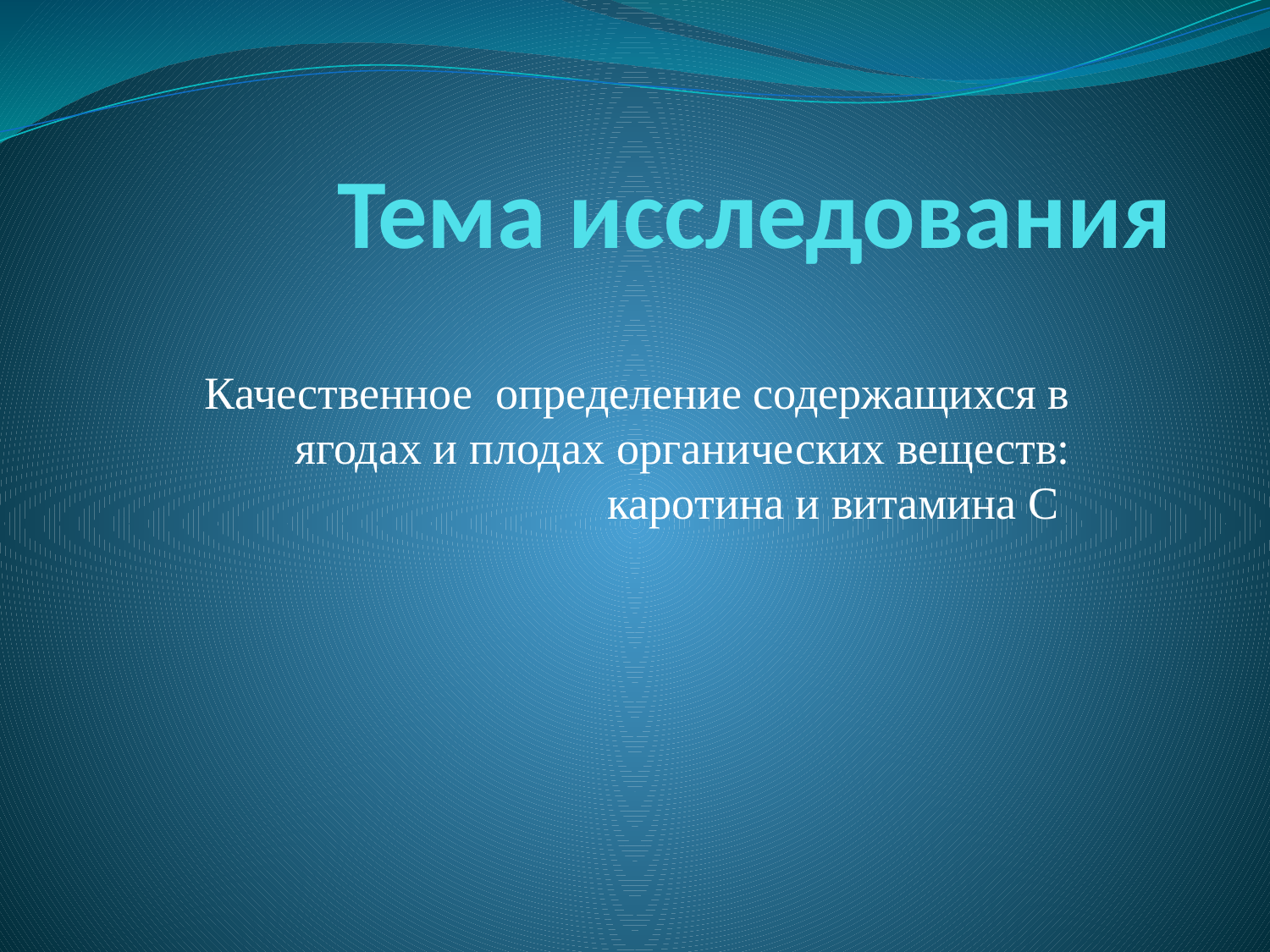

# Тема исследования
Качественное  определение содержащихся в ягодах и плодах органических веществ: каротина и витамина С